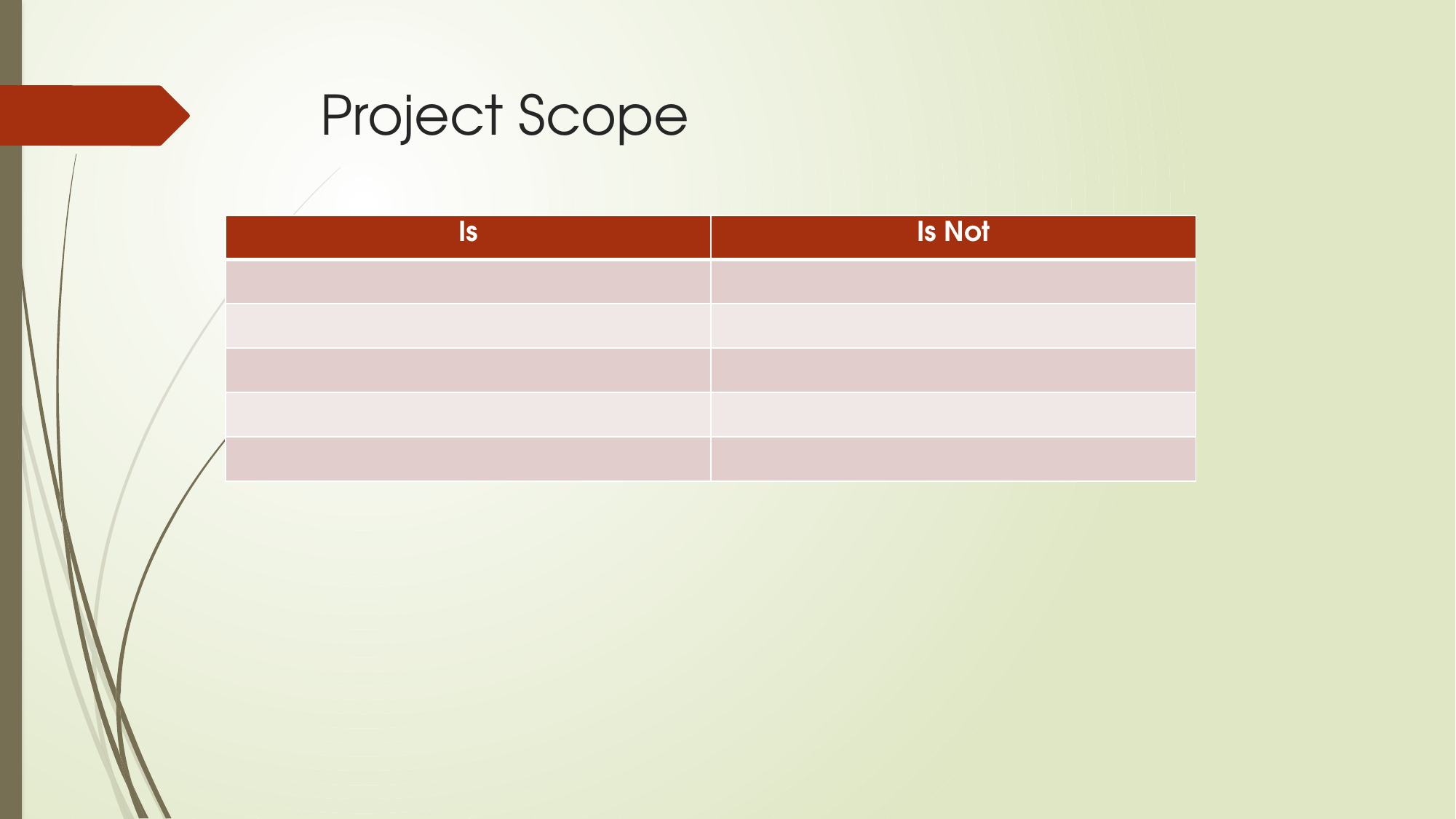

# Project Scope
| Is | Is Not |
| --- | --- |
|  |  |
|  |  |
|  |  |
|  |  |
|  |  |